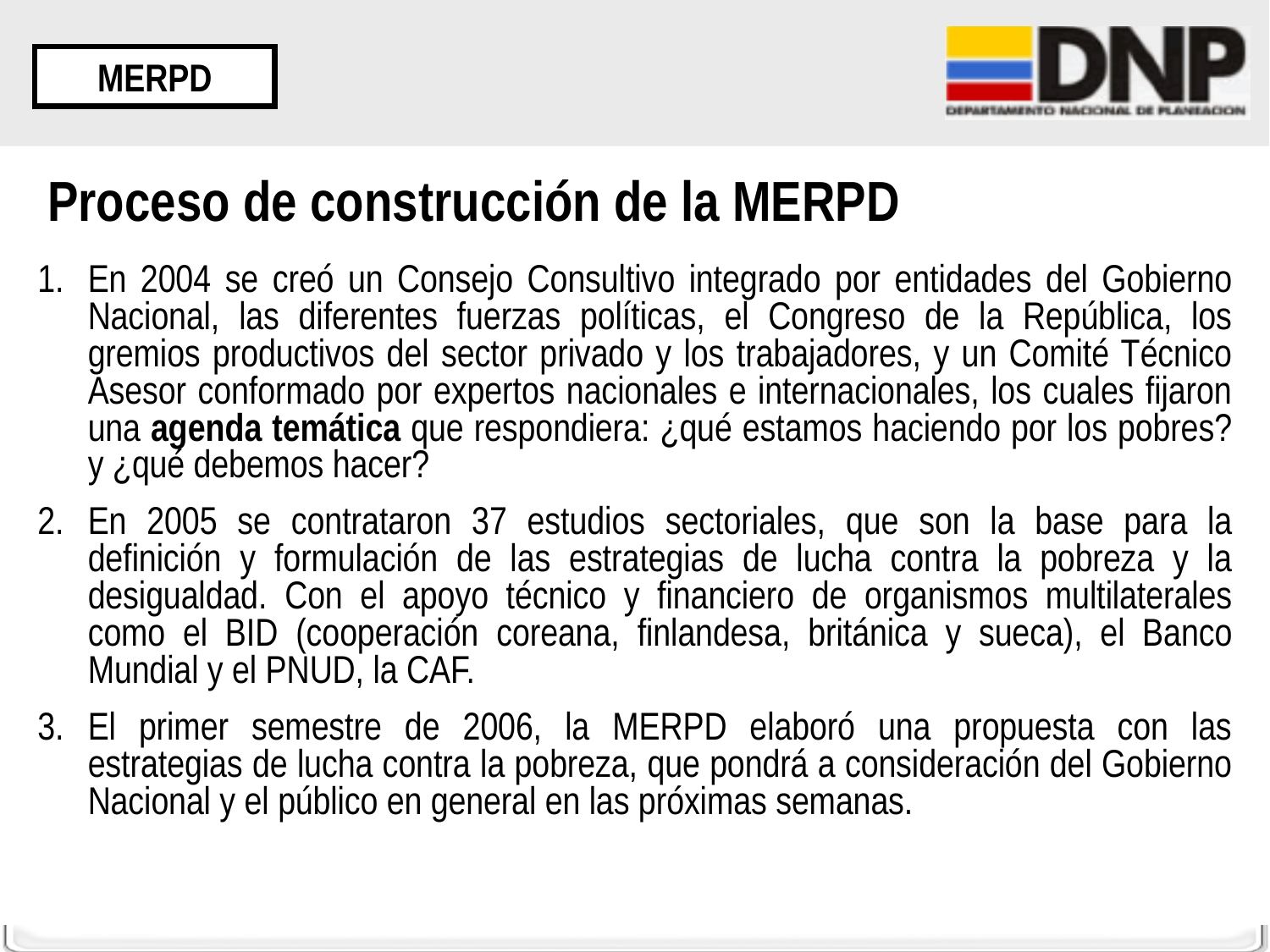

MERPD
# Proceso de construcción de la MERPD
En 2004 se creó un Consejo Consultivo integrado por entidades del Gobierno Nacional, las diferentes fuerzas políticas, el Congreso de la República, los gremios productivos del sector privado y los trabajadores, y un Comité Técnico Asesor conformado por expertos nacionales e internacionales, los cuales fijaron una agenda temática que respondiera: ¿qué estamos haciendo por los pobres? y ¿qué debemos hacer?
En 2005 se contrataron 37 estudios sectoriales, que son la base para la definición y formulación de las estrategias de lucha contra la pobreza y la desigualdad. Con el apoyo técnico y financiero de organismos multilaterales como el BID (cooperación coreana, finlandesa, británica y sueca), el Banco Mundial y el PNUD, la CAF.
El primer semestre de 2006, la MERPD elaboró una propuesta con las estrategias de lucha contra la pobreza, que pondrá a consideración del Gobierno Nacional y el público en general en las próximas semanas.